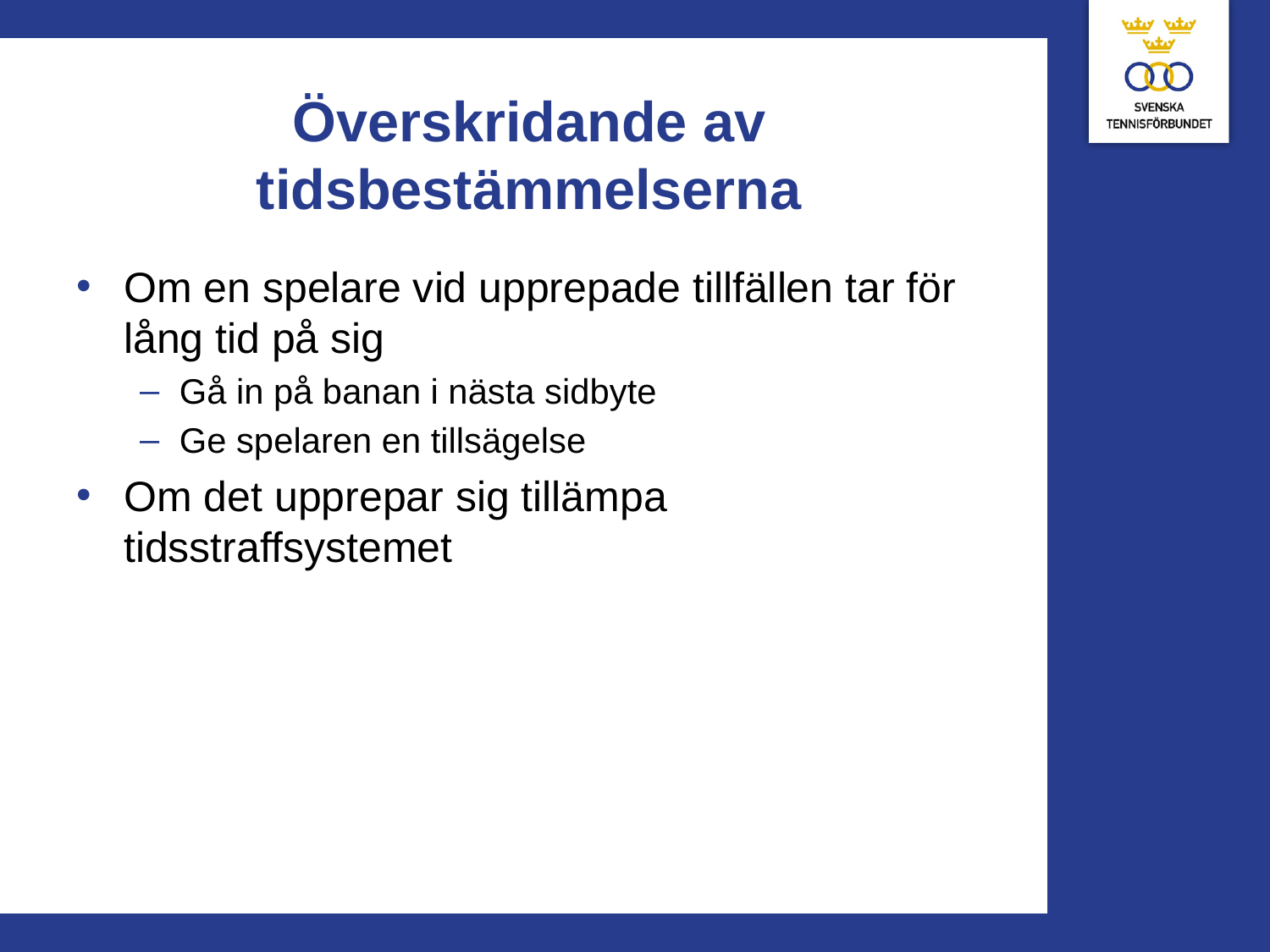

# Överskridande av tidsbestämmelserna
Om en spelare vid upprepade tillfällen tar för lång tid på sig
Gå in på banan i nästa sidbyte
Ge spelaren en tillsägelse
Om det upprepar sig tillämpa tidsstraffsystemet